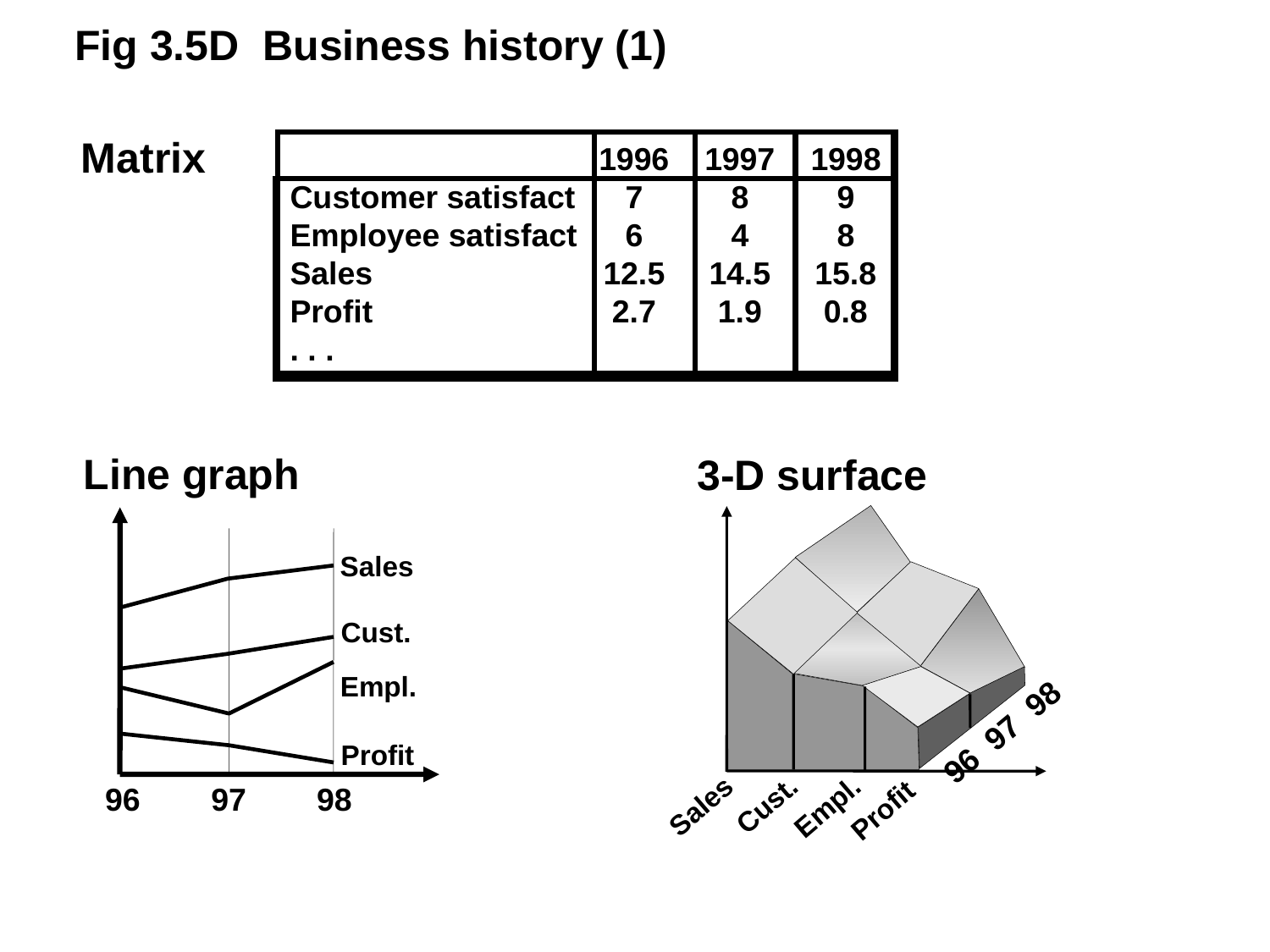

Fig 3.5D  Business history (1)
Matrix
	1996	1997	1998
Customer satisfact	7	8	9
Employee satisfact	6	4	8
Sales	12.5	14.5	15.8
Profit	2.7	1.9	0.8
. . .

Line graph

Sales

Cust.

Empl.
Profit

96	97	98

3-D surface

96	97	98

Cust.
Sales
Empl.
Profit